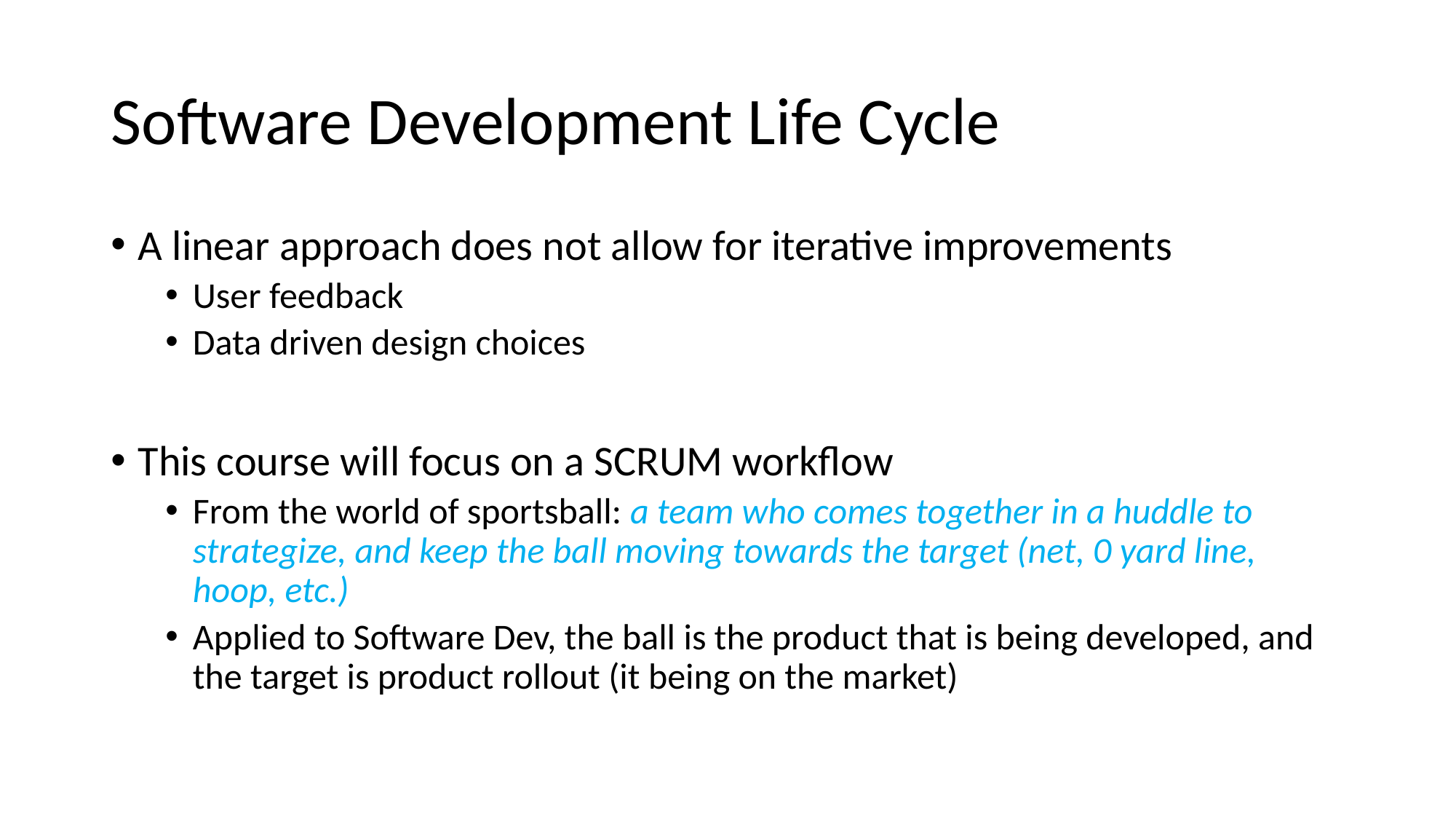

# Software Development Life Cycle
A linear approach does not allow for iterative improvements
User feedback
Data driven design choices

This course will focus on a SCRUM workflow
From the world of sportsball: a team who comes together in a huddle to strategize, and keep the ball moving towards the target (net, 0 yard line, hoop, etc.)
Applied to Software Dev, the ball is the product that is being developed, and the target is product rollout (it being on the market)